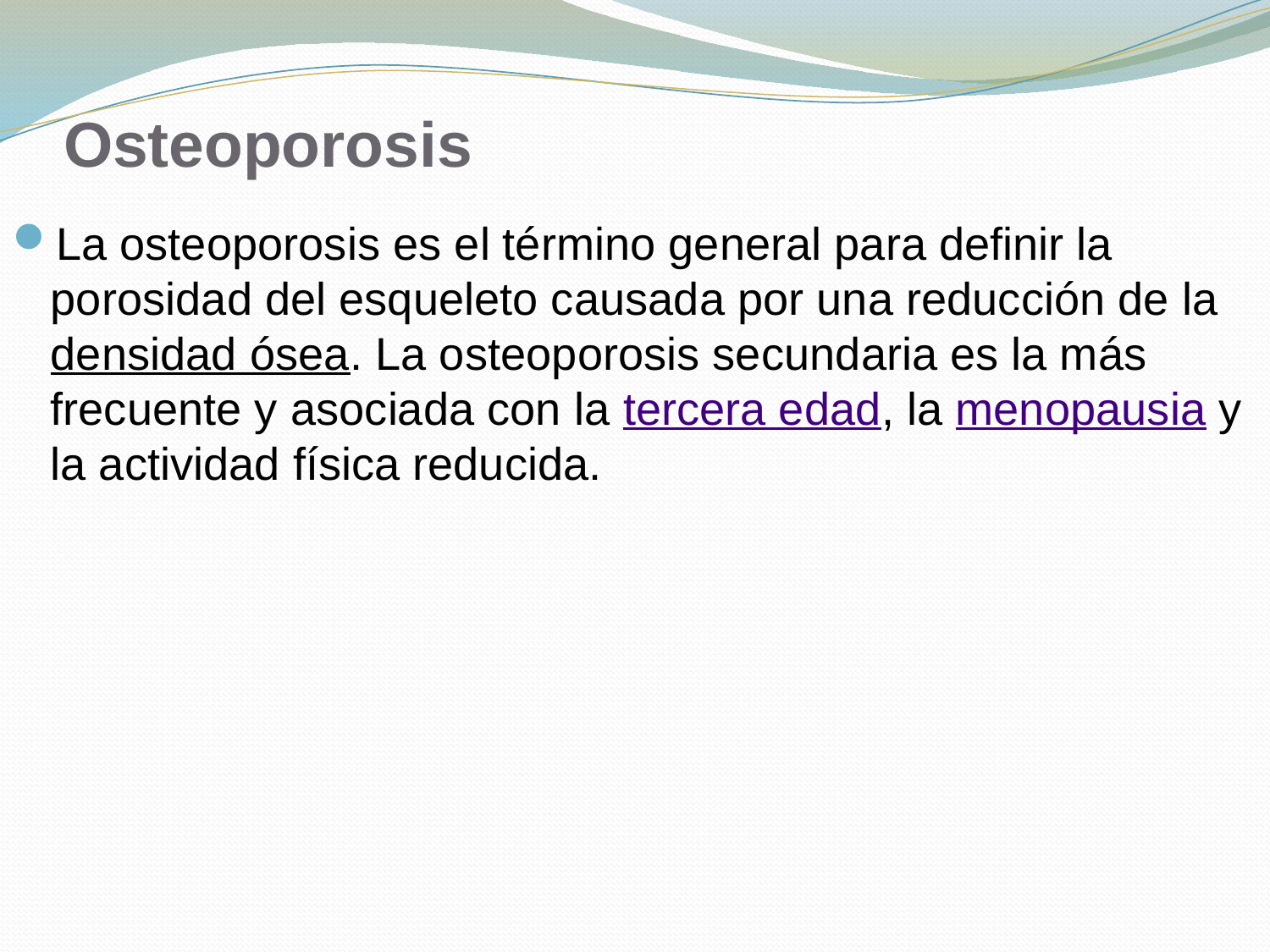

# Osteoporosis
La osteoporosis es el término general para definir la porosidad del esqueleto causada por una reducción de la densidad ósea. La osteoporosis secundaria es la más frecuente y asociada con la tercera edad, la menopausia y la actividad física reducida.